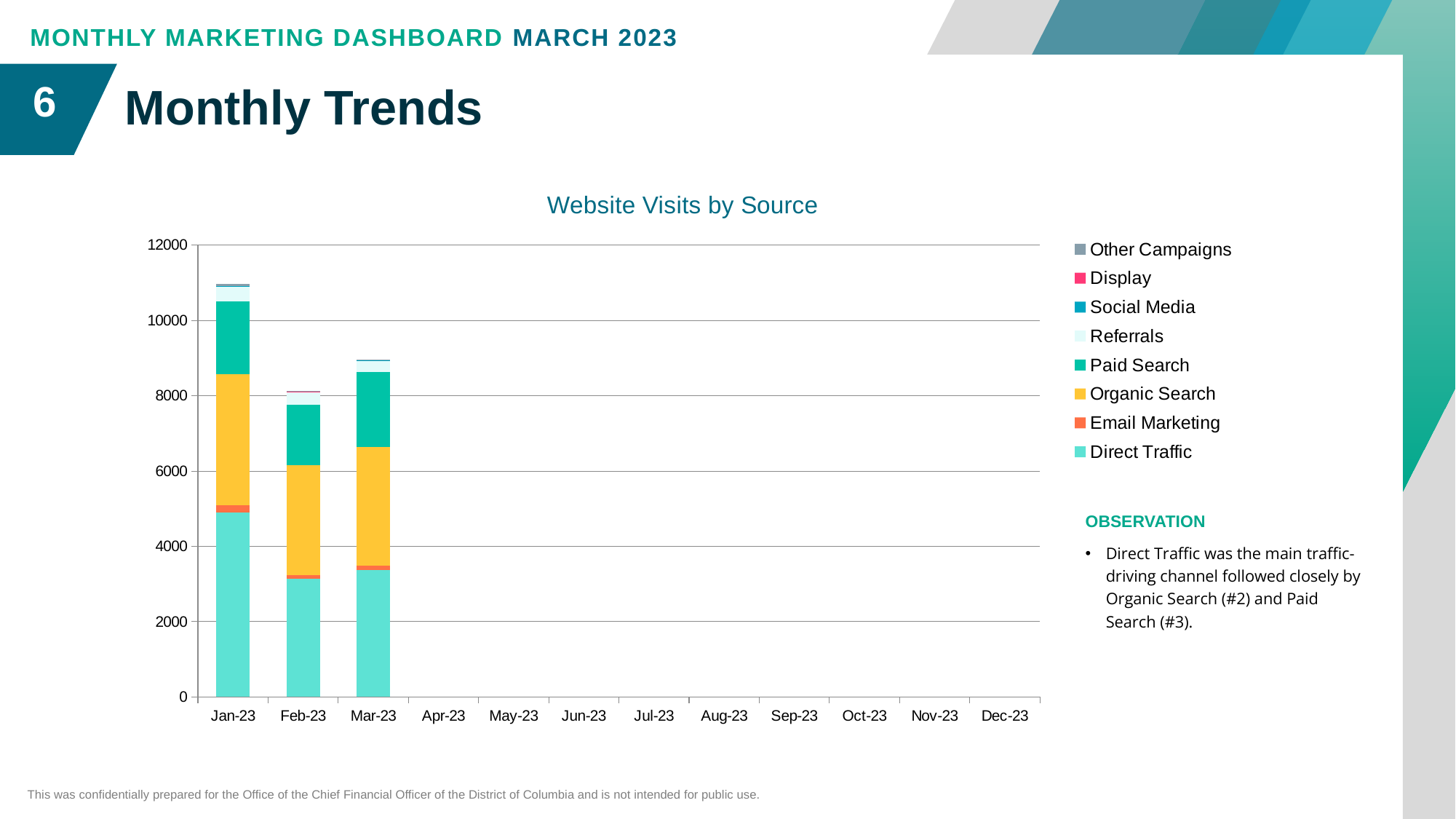

Monthly MARKETING DASHBOARD March 2023

6
# Monthly Trends

### Chart: Website Visits by Source

| Category | Direct Traffic | Email Marketing | Organic Search | Paid Search | Referrals | Social Media | Display | Other Campaigns |
|---|---|---|---|---|---|---|---|---|
| 44927 | 4903.0 | 198.0 | 3472.0 | 1938.0 | 382.0 | 30.0 | 0.0 | 48.0 |
| 44958 | 3133.0 | 94.0 | 2938.0 | 1588.0 | 330.0 | 25.0 | 1.0 | 16.0 |
| 44986 | 3371.0 | 117.0 | 3161.0 | 1984.0 | 293.0 | 7.0 | 0.0 | 21.0 |
| 45017 | None | None | None | None | None | None | None | None |
| 45047 | None | None | None | None | None | None | None | None |
| 45078 | None | None | None | None | None | None | None | None |
| 45108 | None | None | None | None | None | None | None | None |
| 45139 | None | None | None | None | None | None | None | None |
| 45170 | None | None | None | None | None | None | None | None |
| 45200 | None | None | None | None | None | None | None | None |
| 45231 | None | None | None | None | None | None | None | None |
| 45261 | None | None | None | None | None | None | None | None |
OBSERVATION
Direct Traffic was the main traffic-driving channel followed closely by Organic Search (#2) and Paid Search (#3).
This was confidentially prepared for the Office of the Chief Financial Officer of the District of Columbia and is not intended for public use.